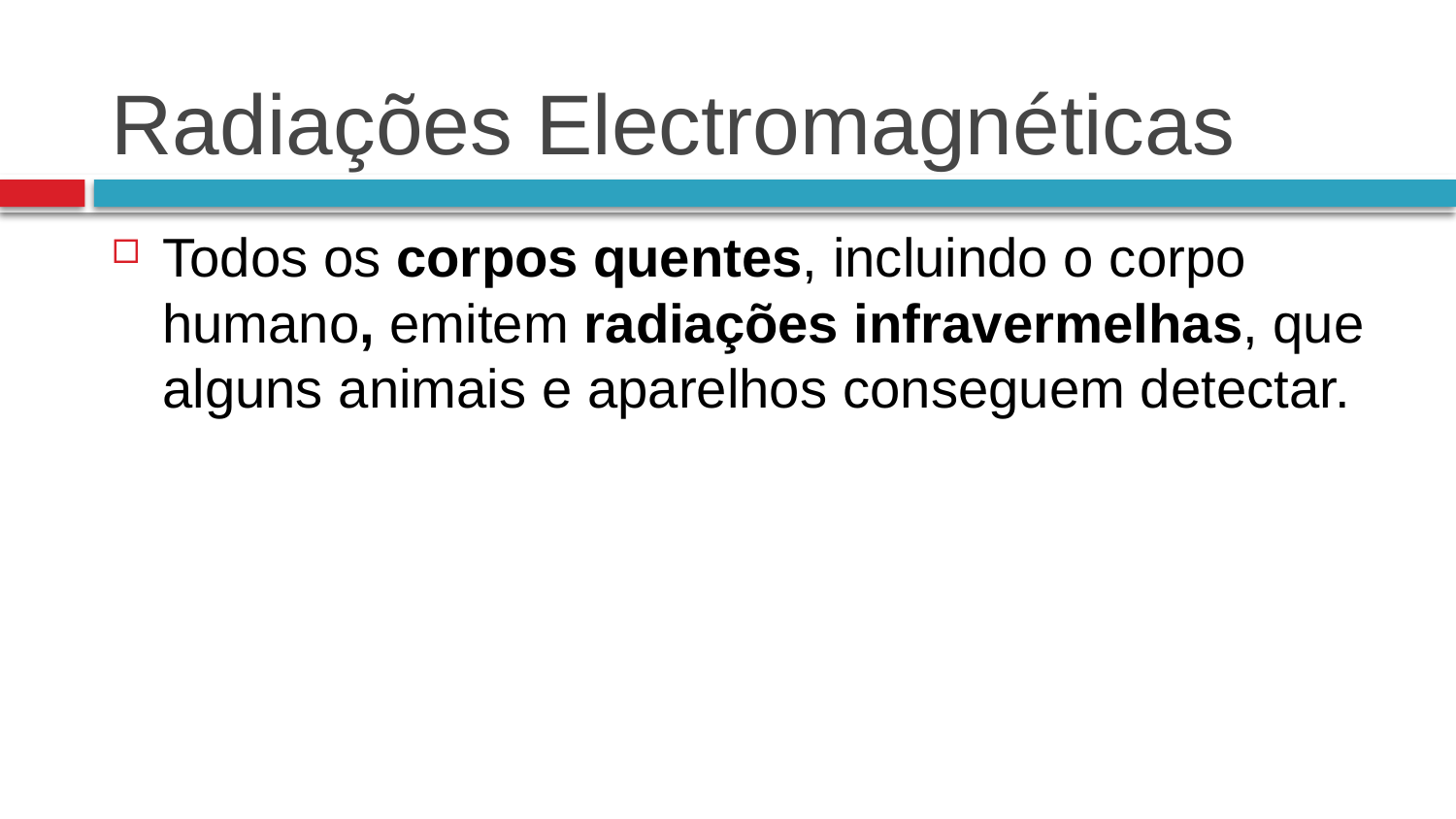

# Radiações Electromagnéticas
Todos os corpos quentes, incluindo o corpo humano, emitem radiações infravermelhas, que alguns animais e aparelhos conseguem detectar.